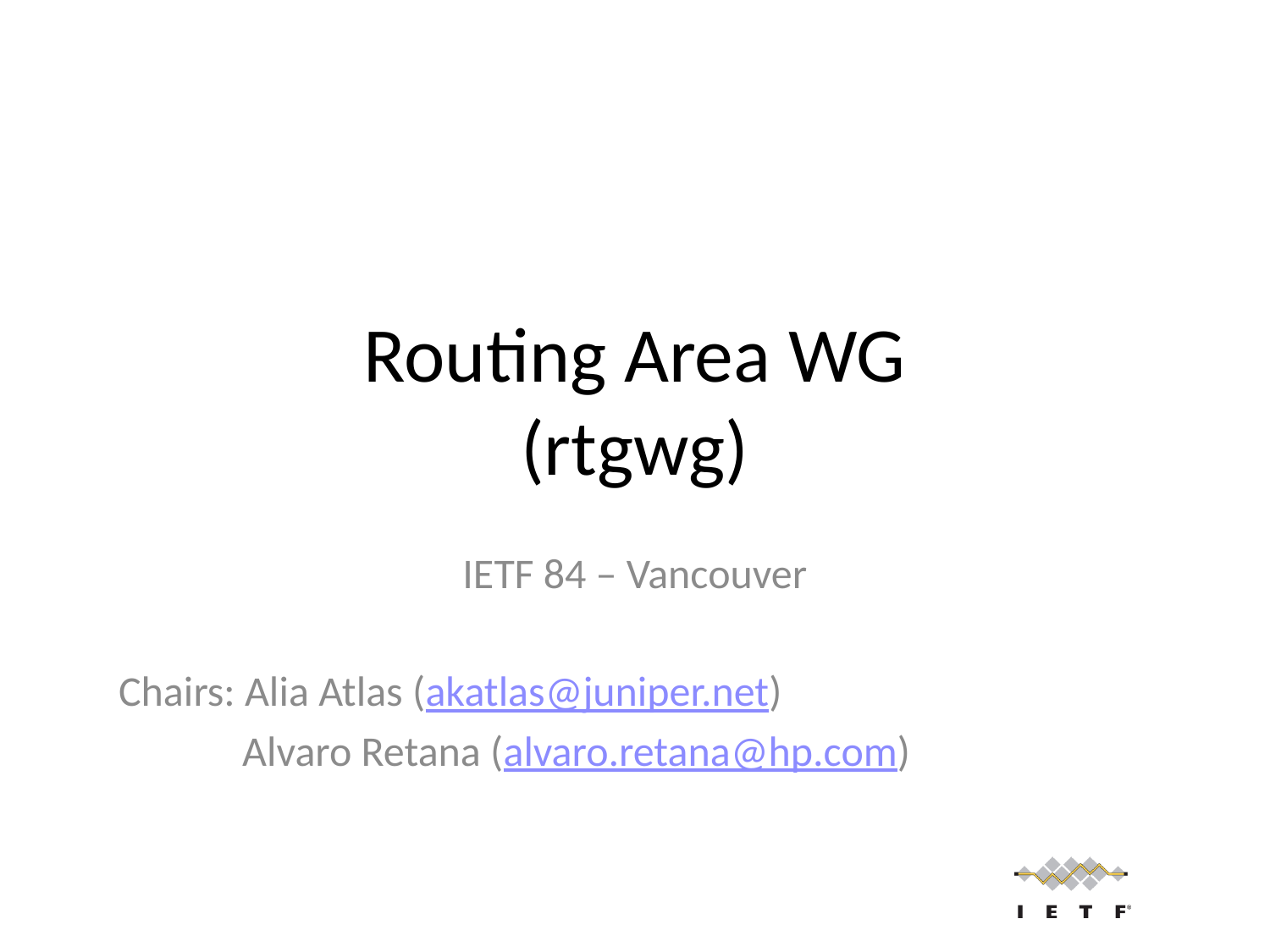

# Routing Area WG (rtgwg)
IETF 84 – Vancouver

Chairs: Alia Atlas (akatlas@juniper.net)
             Alvaro Retana (alvaro.retana@hp.com)